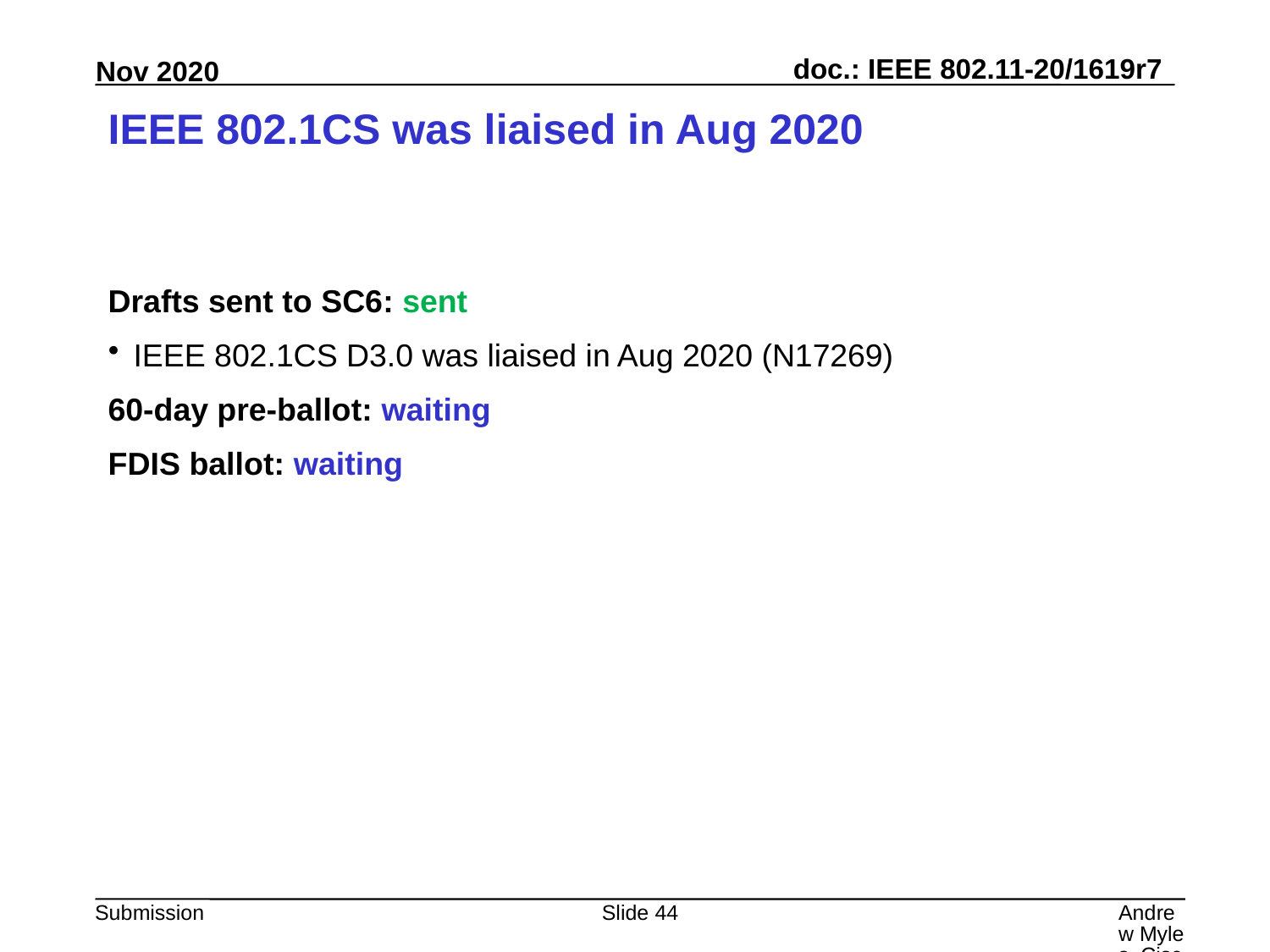

# IEEE 802.1CS was liaised in Aug 2020
Drafts sent to SC6: sent
IEEE 802.1CS D3.0 was liaised in Aug 2020 (N17269)
60-day pre-ballot: waiting
FDIS ballot: waiting

Slide 44
Andrew Myles, Cisco